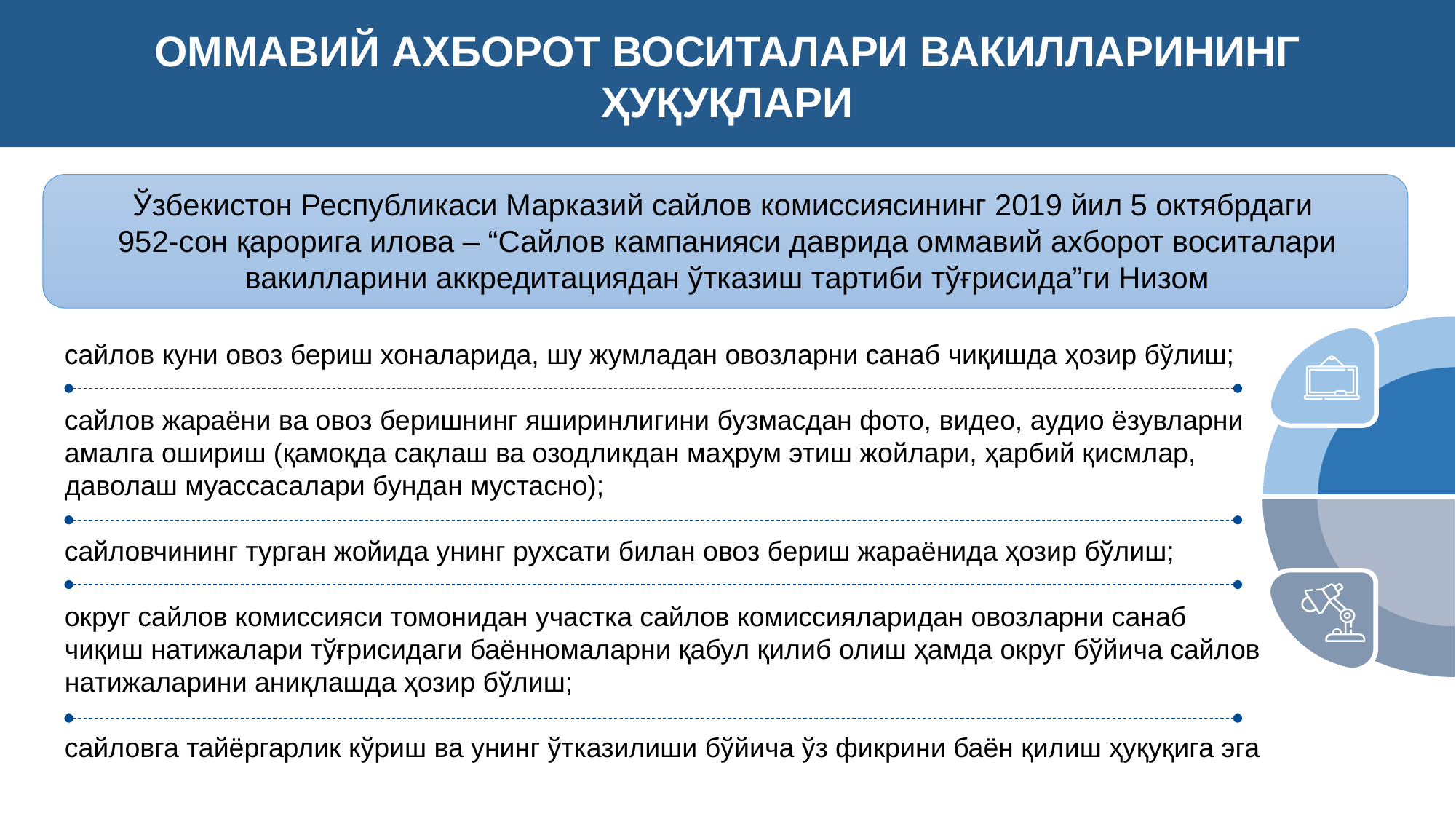

ОММАВИЙ АХБОРОТ ВОСИТАЛАРИ ВАКИЛЛАРИНИНГ ҲУҚУҚЛАРИ

Ўзбекистон Республикаси Марказий сайлов комиссиясининг 2019 йил 5 октябрдаги  952-сон қарорига илова – “Сайлов кампанияси даврида оммавий ахборот воситалари вакилларини аккредитациядан ўтказиш тартиби тўғрисида”ги Низом

сайлов куни овоз бериш хоналарида, шу жумладан овозларни санаб чиқишда ҳозир бўлиш;

сайлов жараёни ва овоз беришнинг яширинлигини бузмасдан фото, видео, аудио ёзувларни амалга ошириш (қамоқда сақлаш ва озодликдан маҳрум этиш жойлари, ҳарбий қисмлар, даволаш муассасалари бундан мустасно);

сайловчининг турган жойида унинг рухсати билан овоз бериш жараёнида ҳозир бўлиш;

округ сайлов комиссияси томонидан участка сайлов комиссияларидан овозларни санаб чиқиш натижалари тўғрисидаги баённомаларни қабул қилиб олиш ҳамда округ бўйича сайлов натижаларини аниқлашда ҳозир бўлиш;

сайловга тайёргарлик кўриш ва унинг ўтказилиши бўйича ўз фикрини баён қилиш ҳуқуқига эга